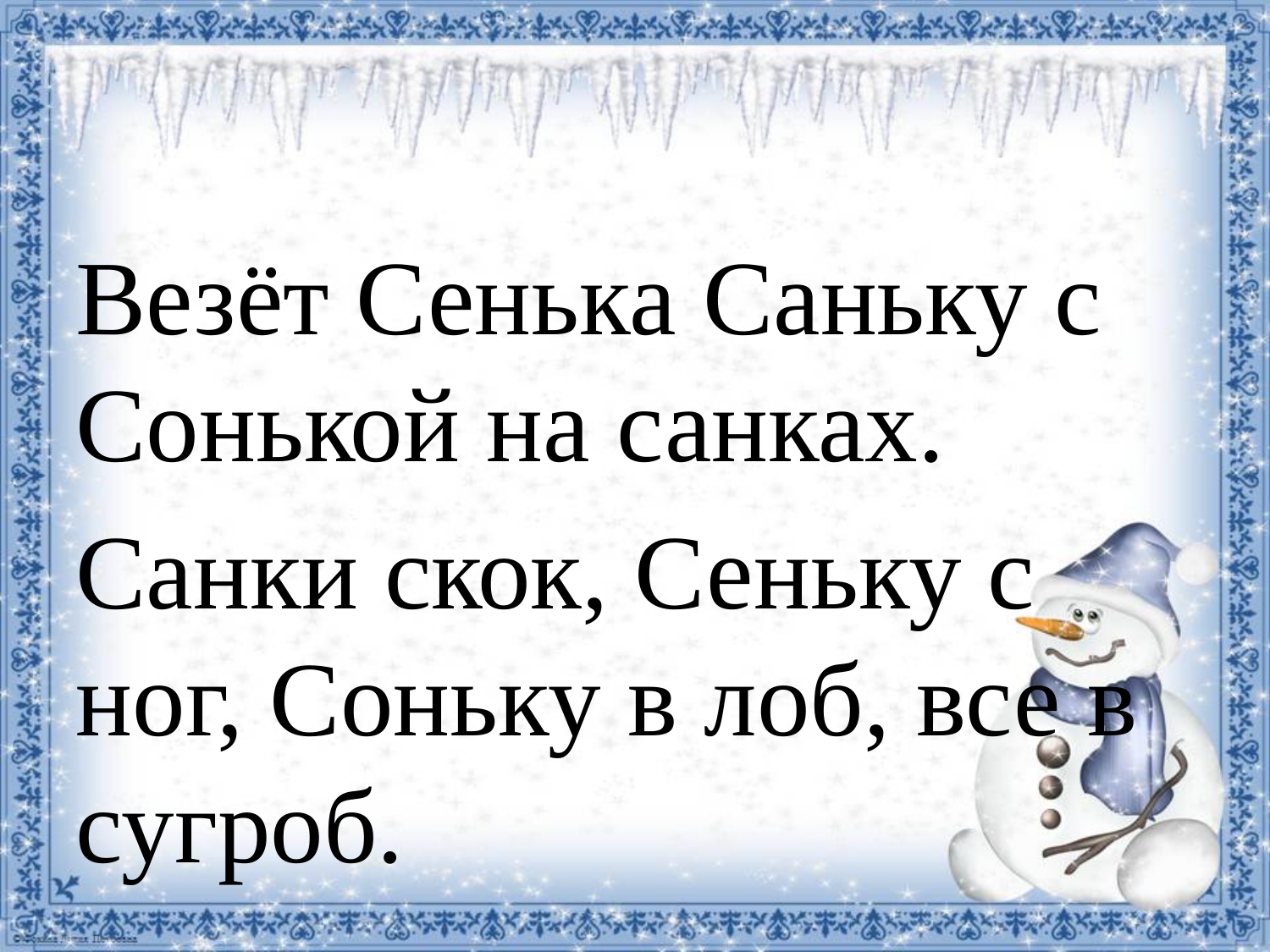

#
Везёт Сенька Саньку с Сонькой на санках.
Санки скок, Сеньку с ног, Соньку в лоб, все в сугроб.